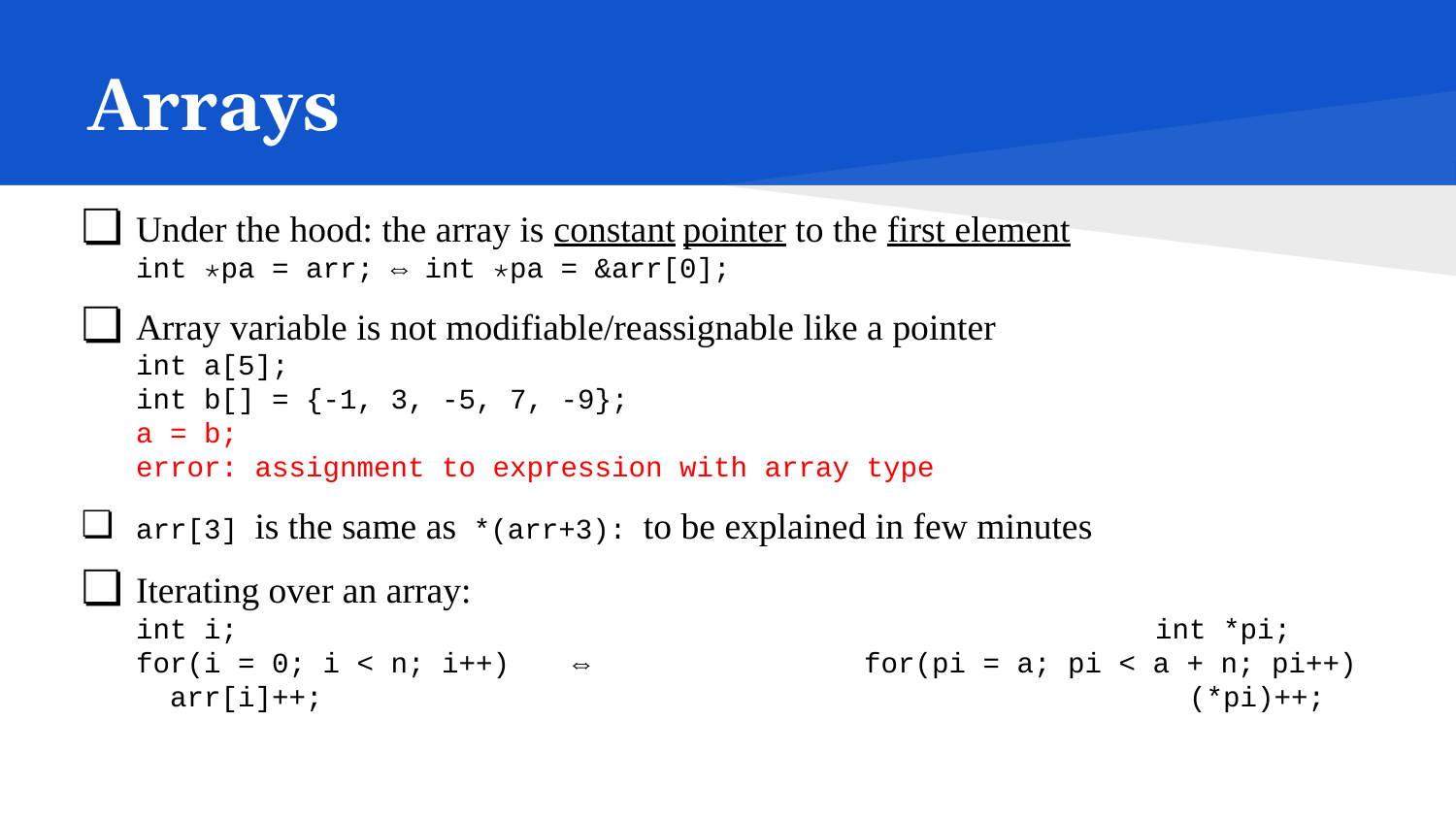

# Arrays
Under the hood: the array is constant pointer to the first element
int ∗pa = arr; ⇔ int ∗pa = &arr[0];
Array variable is not modifiable/reassignable like a pointer
int a[5];
int b[] = {-1, 3, -5, 7, -9};
a = b;
error: assignment to expression with array type
arr[3] is the same as *(arr+3): to be explained in few minutes
Iterating over an array:
int i;							int *pi;
for(i = 0; i < n; i++)	⇔		for(pi = a; pi < a + n; pi++)
  arr[i]++;						  (*pi)++;